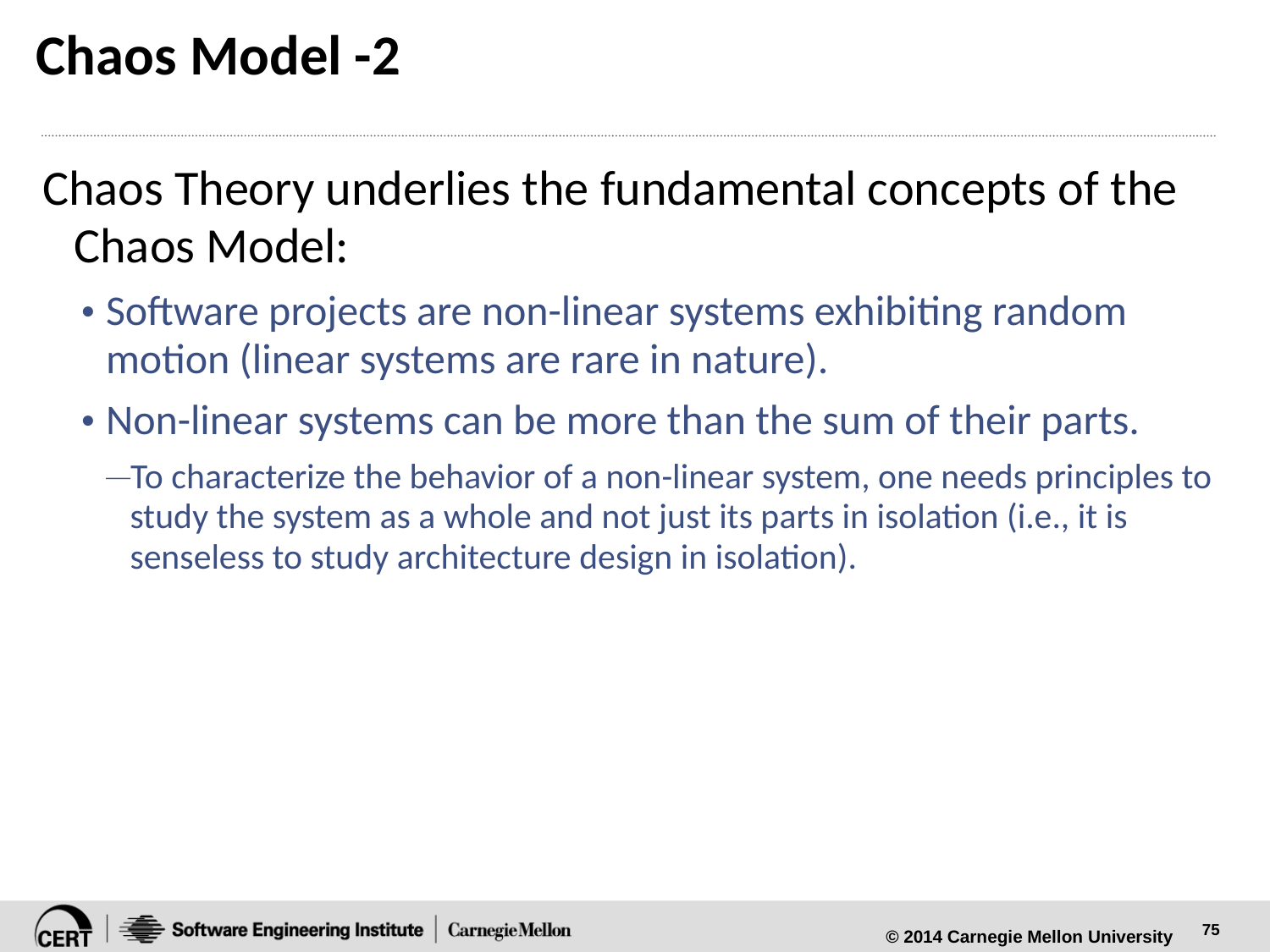

# Chaos Model -2
Chaos Theory underlies the fundamental concepts of the Chaos Model:
Software projects are non-linear systems exhibiting random motion (linear systems are rare in nature).
Non-linear systems can be more than the sum of their parts.
To characterize the behavior of a non-linear system, one needs principles to study the system as a whole and not just its parts in isolation (i.e., it is senseless to study architecture design in isolation).